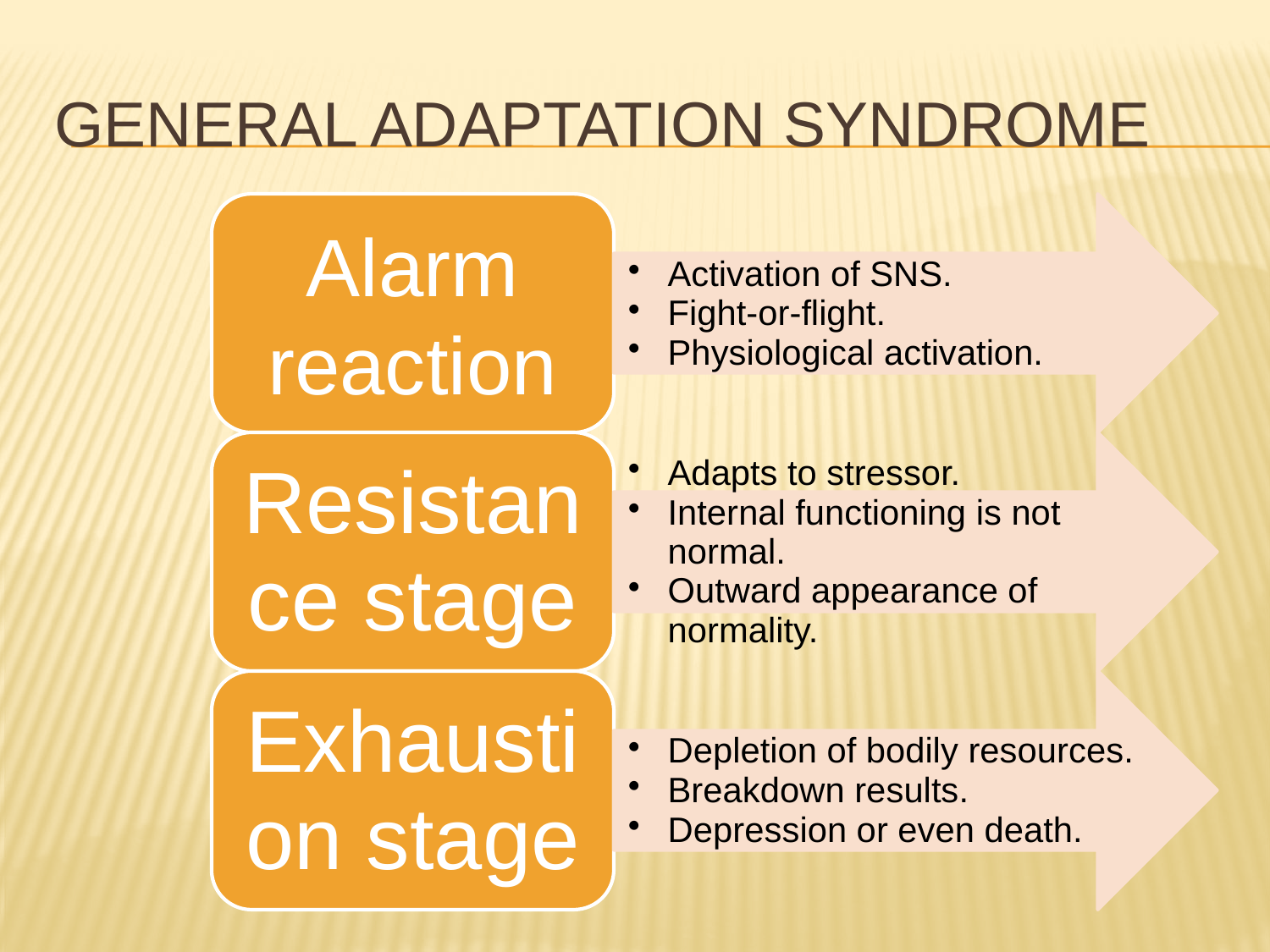

# General adaptation syndrome
Resistance stage
Alarm reaction
Activation of SNS.
Fight-or-flight.
Physiological activation.
Adapts to stressor.
Internal functioning is not normal.
Outward appearance of normality.
Breakdown results.
Depression or even death.